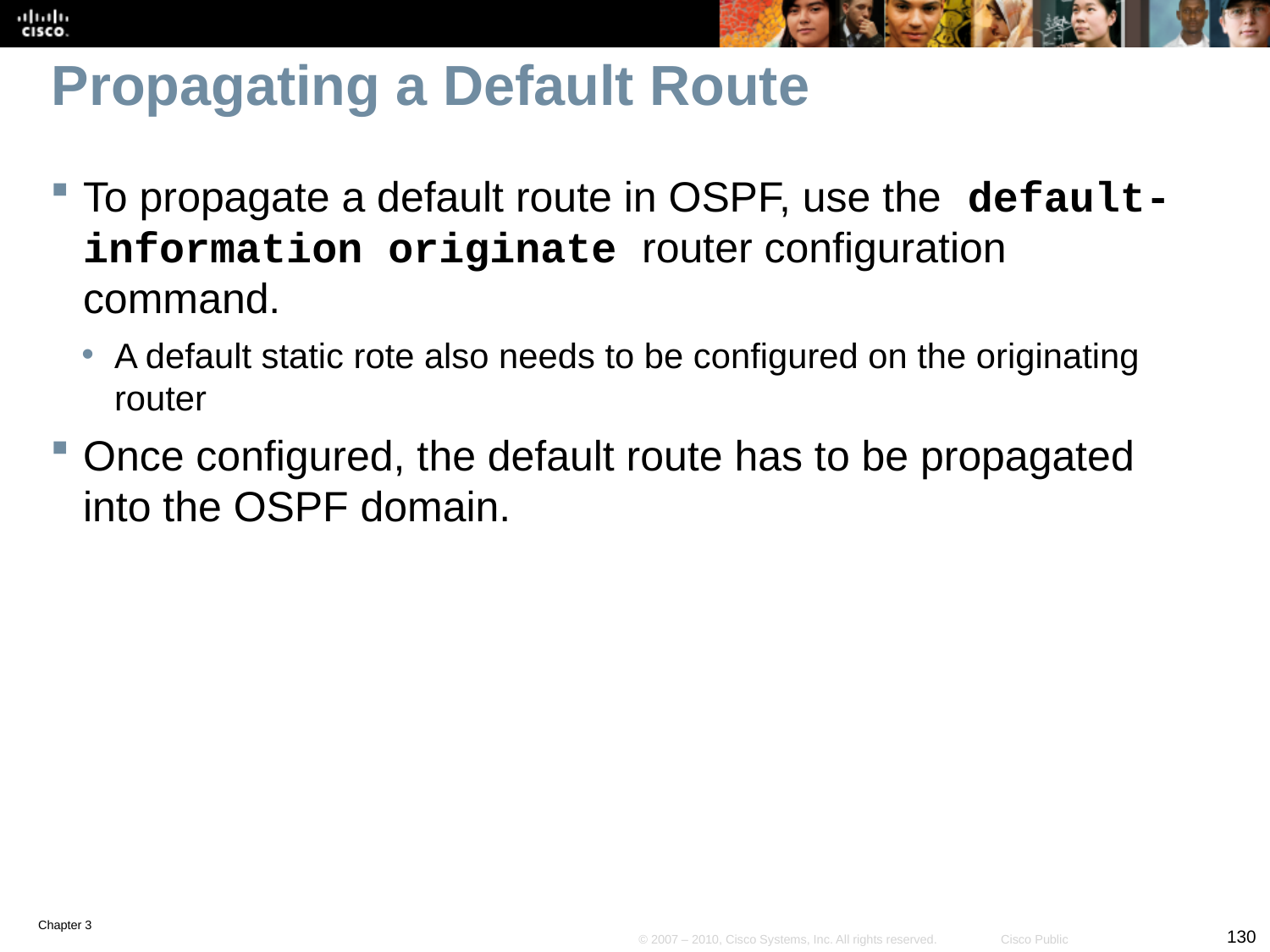

# Propagating a Default Route
To propagate a default route in OSPF, use the default-information originate router configuration command.
A default static rote also needs to be configured on the originating router
Once configured, the default route has to be propagated into the OSPF domain.